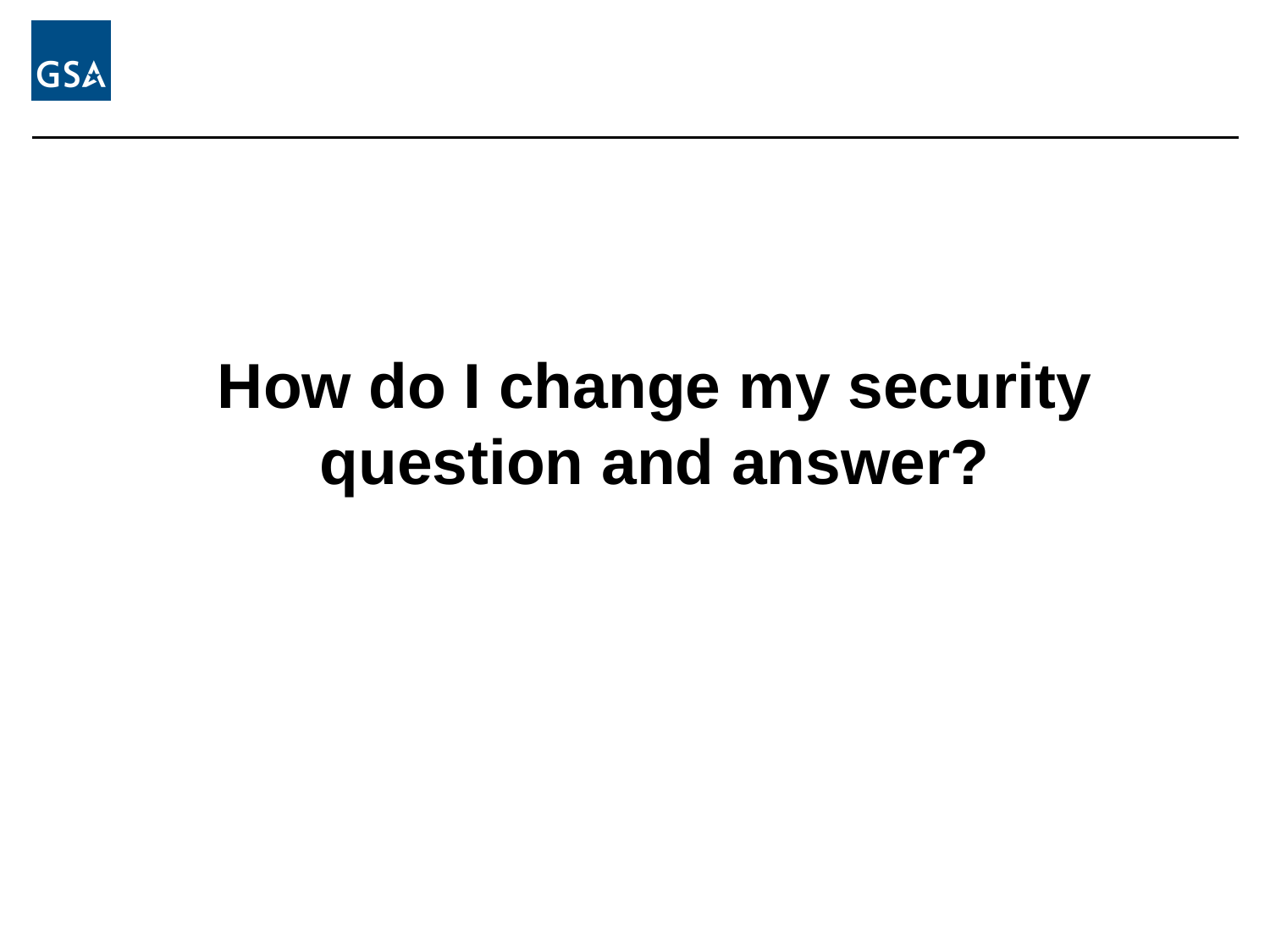

# How do I change my security question and answer?